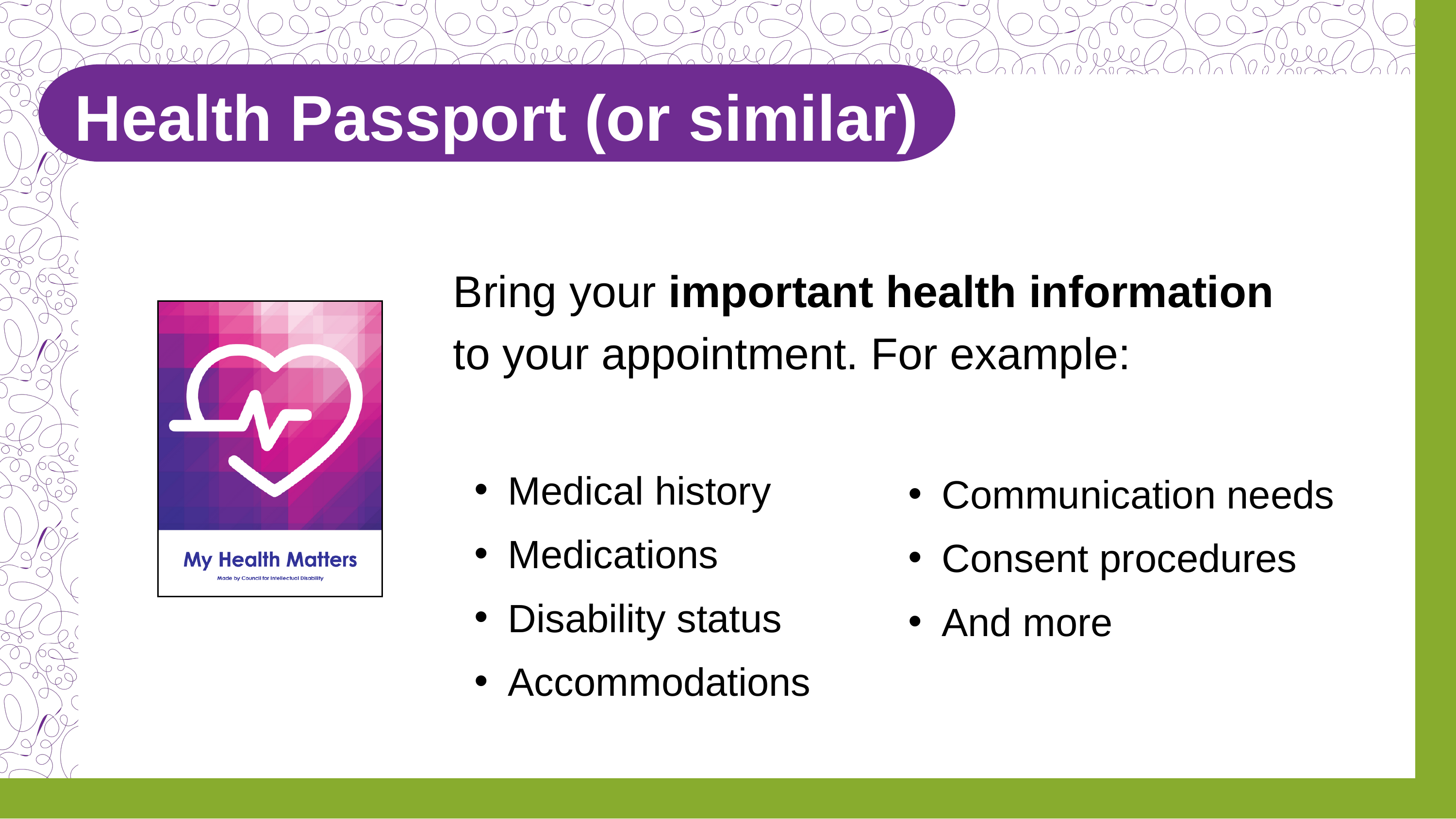

Health Passport (or similar)

Bring your important health information to your appointment. For example:

Medical history
Medications
Disability status
Accommodations

Communication needs
Consent procedures
And more